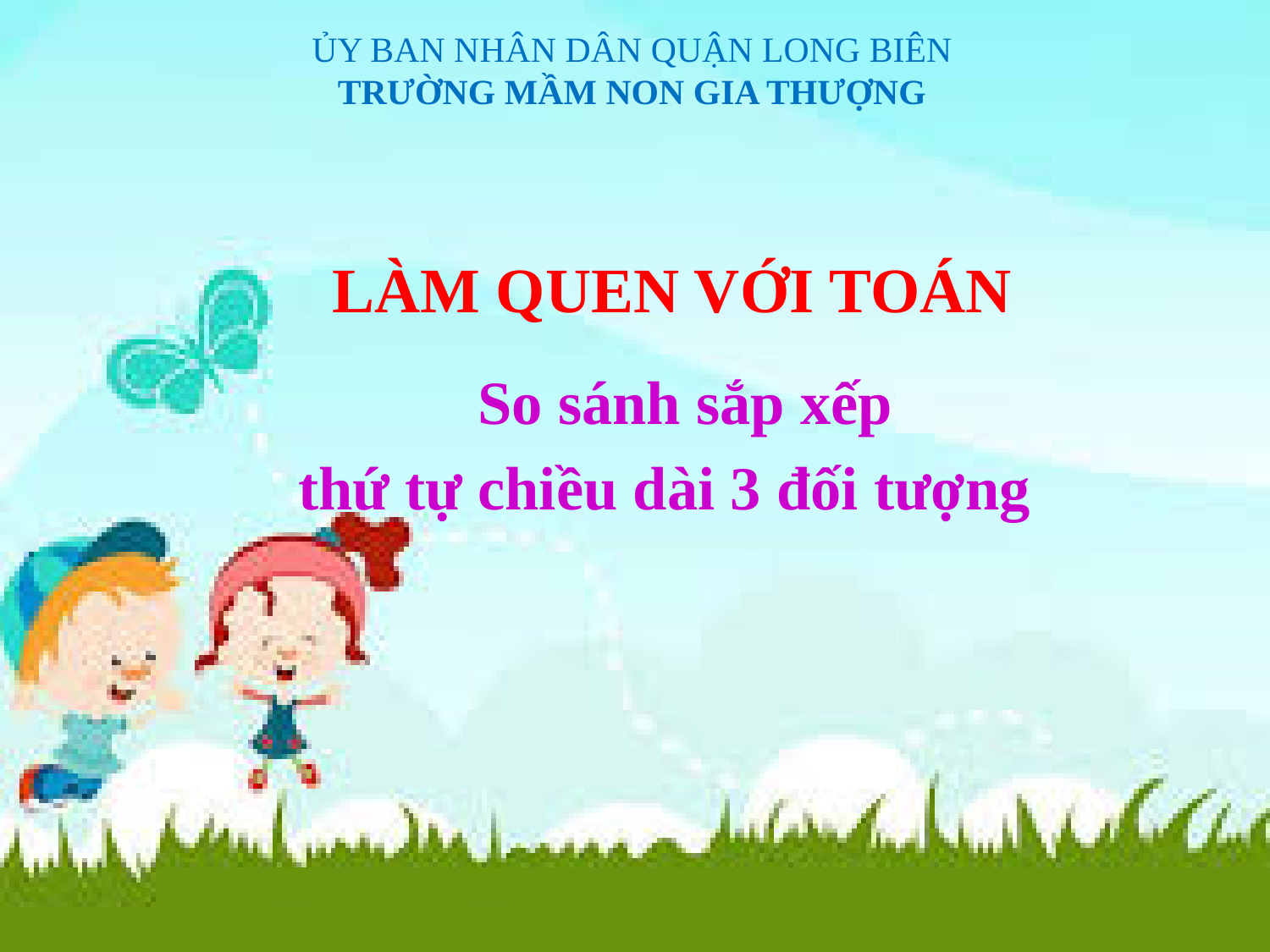

ỦY BAN NHÂN DÂN QUẬN LONG BIÊN
TRƯỜNG MẦM NON GIA THƯỢNG
LÀM QUEN VỚI TOÁN
So sánh sắp xếp
thứ tự chiều dài 3 đối tượng